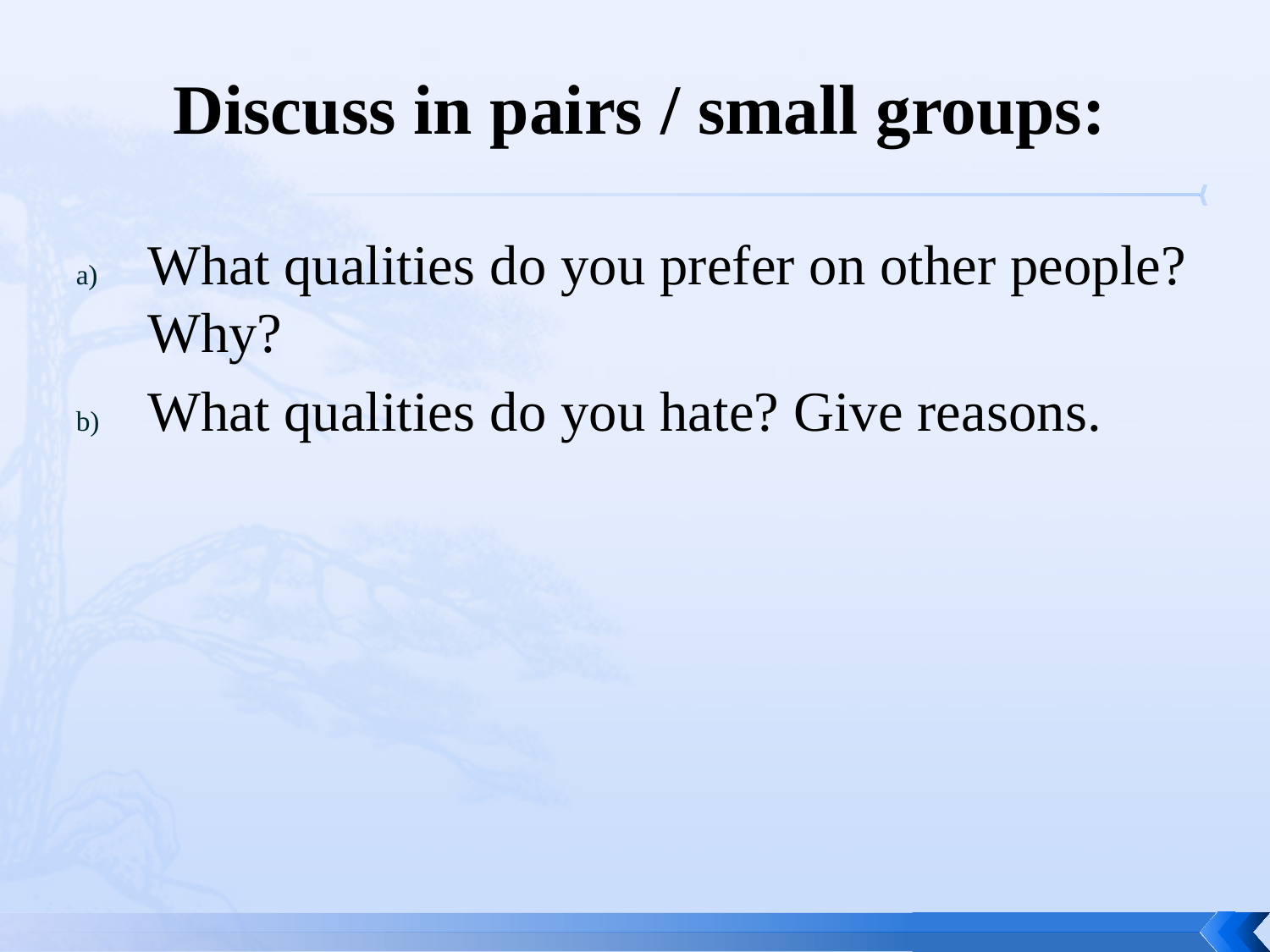

# Discuss in pairs / small groups:
What qualities do you prefer on other people? Why?
What qualities do you hate? Give reasons.